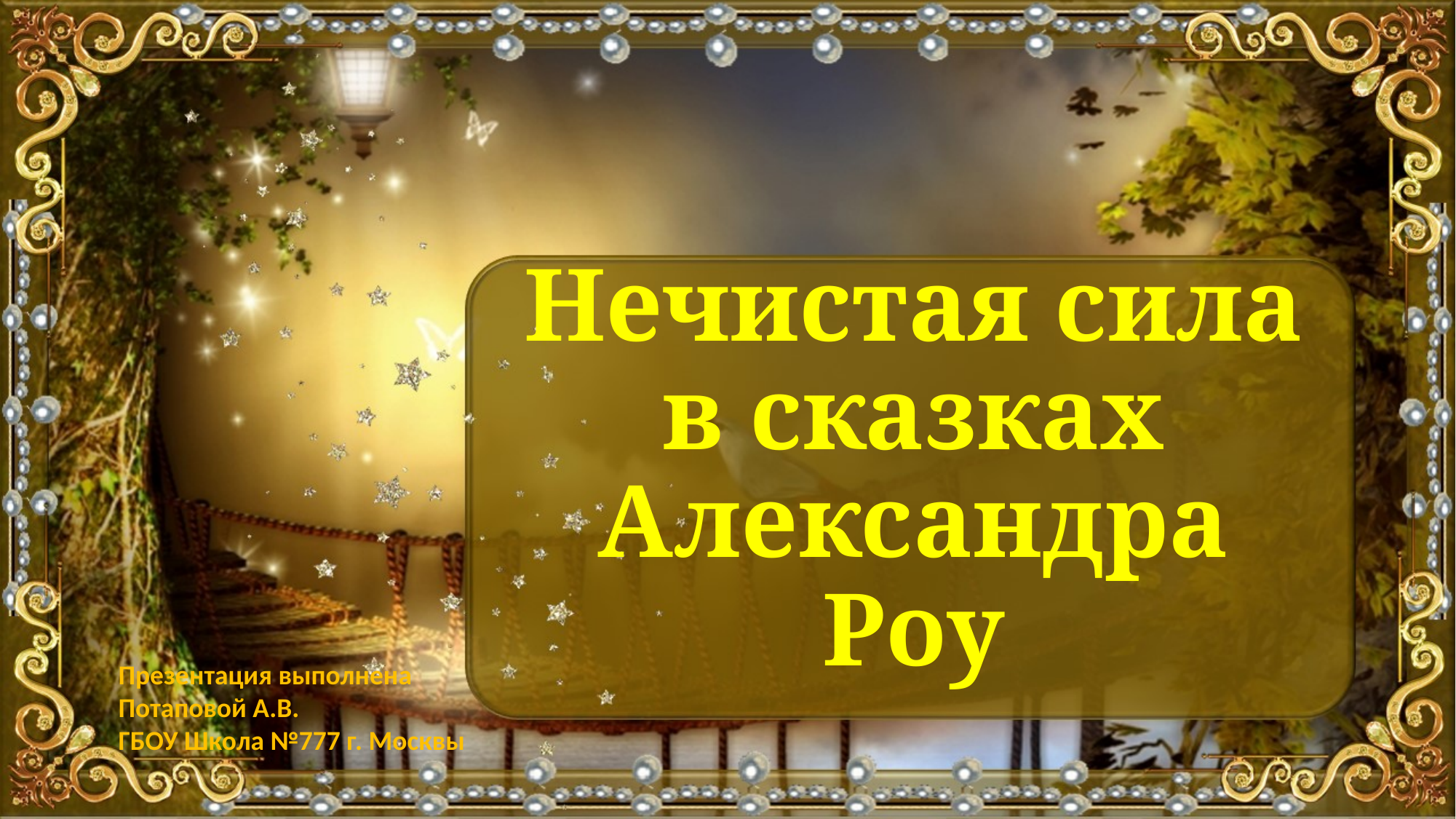

# Нечистая сила в сказках Александра Роу
Презентация выполнена
Потаповой А.В.
ГБОУ Школа №777 г. Москвы